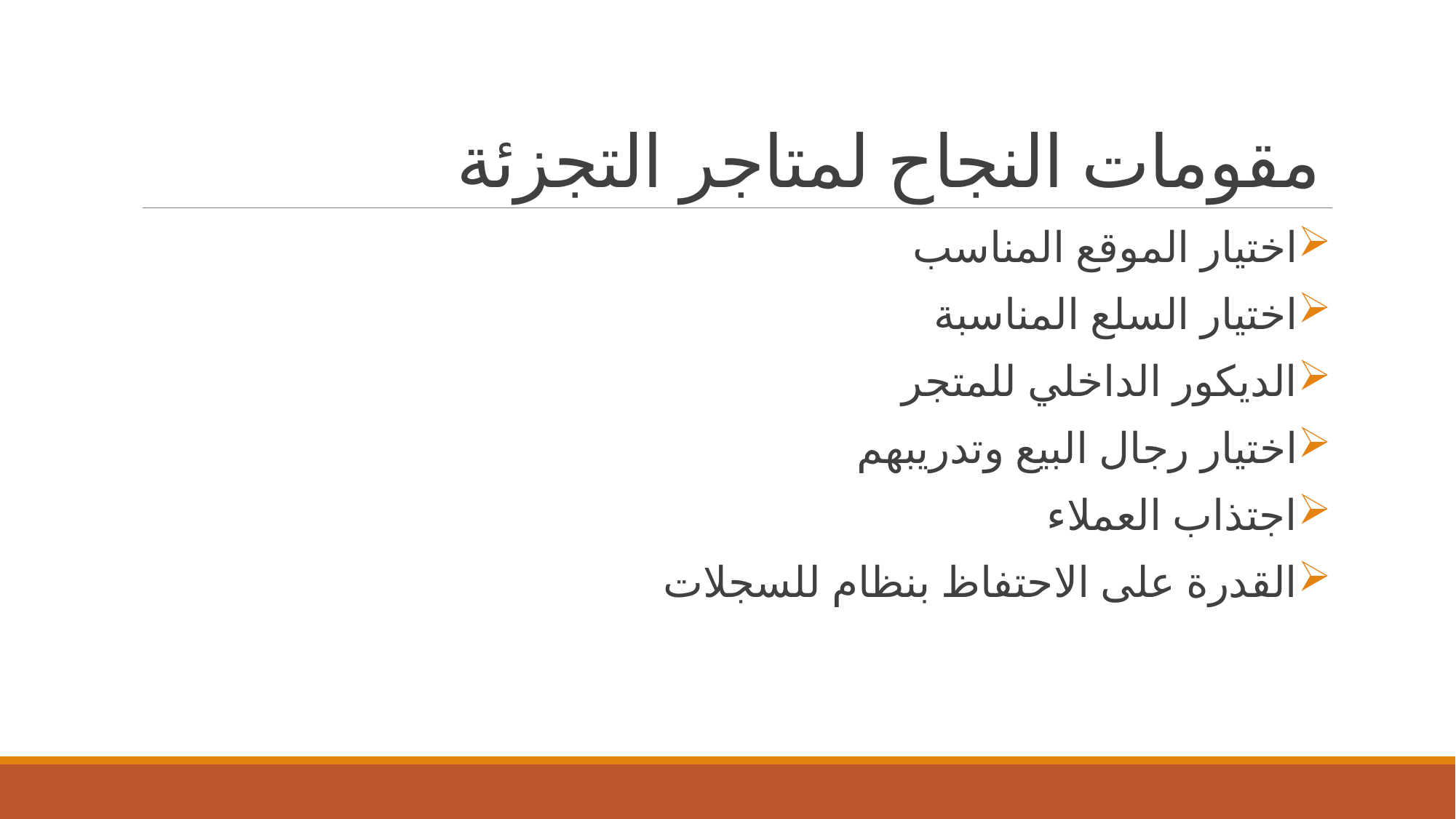

# مقومات النجاح لمتاجر التجزئة
اختيار الموقع المناسب
اختيار السلع المناسبة
الديكور الداخلي للمتجر
اختيار رجال البيع وتدريبهم
اجتذاب العملاء
القدرة على الاحتفاظ بنظام للسجلات